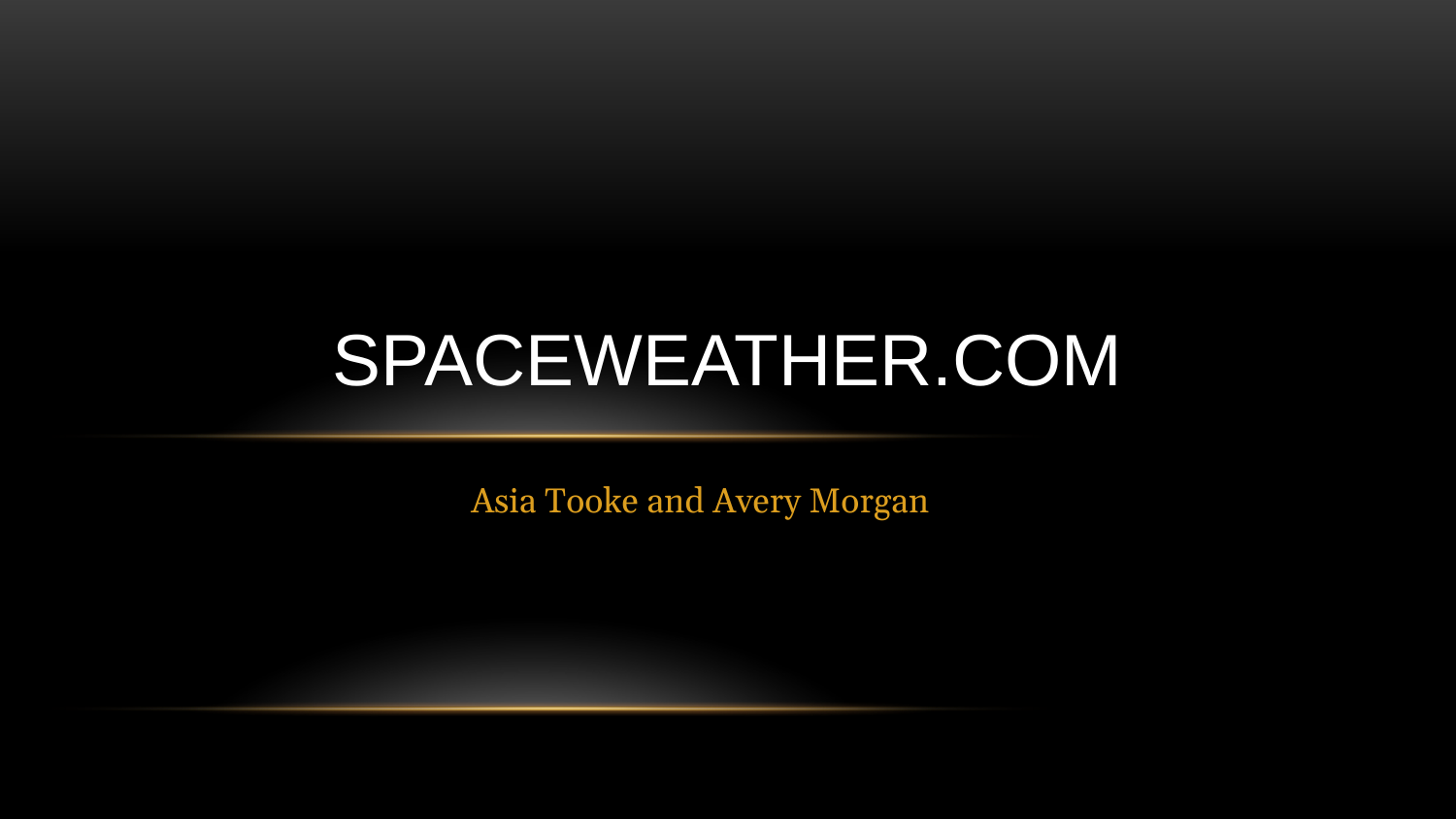

# Spaceweather.com
Asia Tooke and Avery Morgan